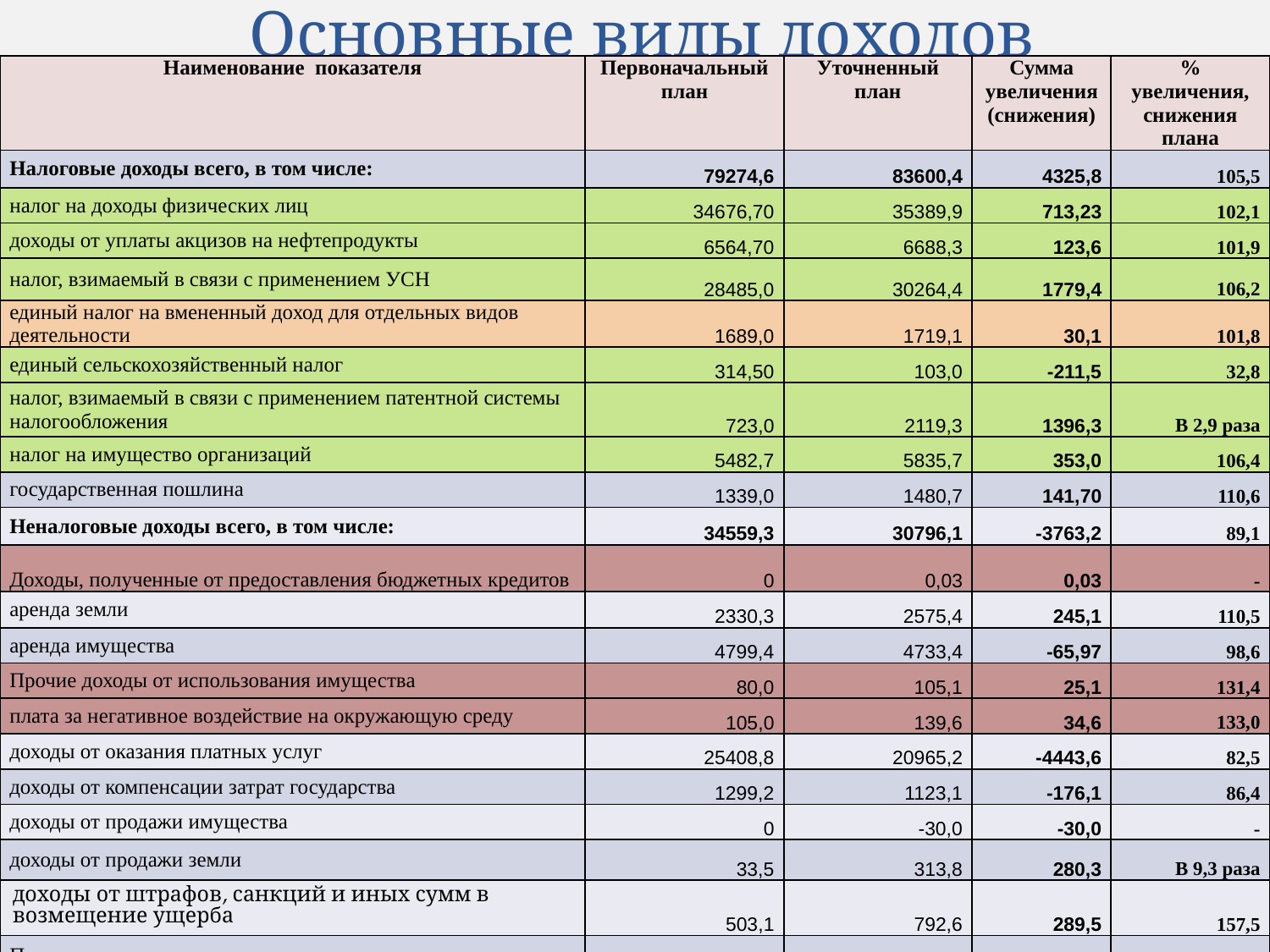

# Основные виды доходов
| Наименование показателя | Первоначальный план | Уточненный план | Сумма увеличения (снижения) | % увеличения, снижения плана |
| --- | --- | --- | --- | --- |
| Налоговые доходы всего, в том числе: | 79274,6 | 83600,4 | 4325,8 | 105,5 |
| налог на доходы физических лиц | 34676,70 | 35389,9 | 713,23 | 102,1 |
| доходы от уплаты акцизов на нефтепродукты | 6564,70 | 6688,3 | 123,6 | 101,9 |
| налог, взимаемый в связи с применением УСН | 28485,0 | 30264,4 | 1779,4 | 106,2 |
| единый налог на вмененный доход для отдельных видов деятельности | 1689,0 | 1719,1 | 30,1 | 101,8 |
| единый сельскохозяйственный налог | 314,50 | 103,0 | -211,5 | 32,8 |
| налог, взимаемый в связи с применением патентной системы налогообложения | 723,0 | 2119,3 | 1396,3 | В 2,9 раза |
| налог на имущество организаций | 5482,7 | 5835,7 | 353,0 | 106,4 |
| государственная пошлина | 1339,0 | 1480,7 | 141,70 | 110,6 |
| Неналоговые доходы всего, в том числе: | 34559,3 | 30796,1 | -3763,2 | 89,1 |
| Доходы, полученные от предоставления бюджетных кредитов | 0 | 0,03 | 0,03 | - |
| аренда земли | 2330,3 | 2575,4 | 245,1 | 110,5 |
| аренда имущества | 4799,4 | 4733,4 | -65,97 | 98,6 |
| Прочие доходы от использования имущества | 80,0 | 105,1 | 25,1 | 131,4 |
| плата за негативное воздействие на окружающую среду | 105,0 | 139,6 | 34,6 | 133,0 |
| доходы от оказания платных услуг | 25408,8 | 20965,2 | -4443,6 | 82,5 |
| доходы от компенсации затрат государства | 1299,2 | 1123,1 | -176,1 | 86,4 |
| доходы от продажи имущества | 0 | -30,0 | -30,0 | - |
| доходы от продажи земли | 33,5 | 313,8 | 280,3 | В 9,3 раза |
| доходы от штрафов, санкций и иных сумм в возмещение ущерба | 503,1 | 792,6 | 289,5 | 157,5 |
| Прочие неналоговые доходы | 0 | 77,9 | 77,9 | - |
| Безвозмездные поступления | 405743,9 | 420618,8 | 14874,9 | 103,7 |
| Всего доходов | 519577,8 | 535015,3 | 15437,5 | 103,0 |